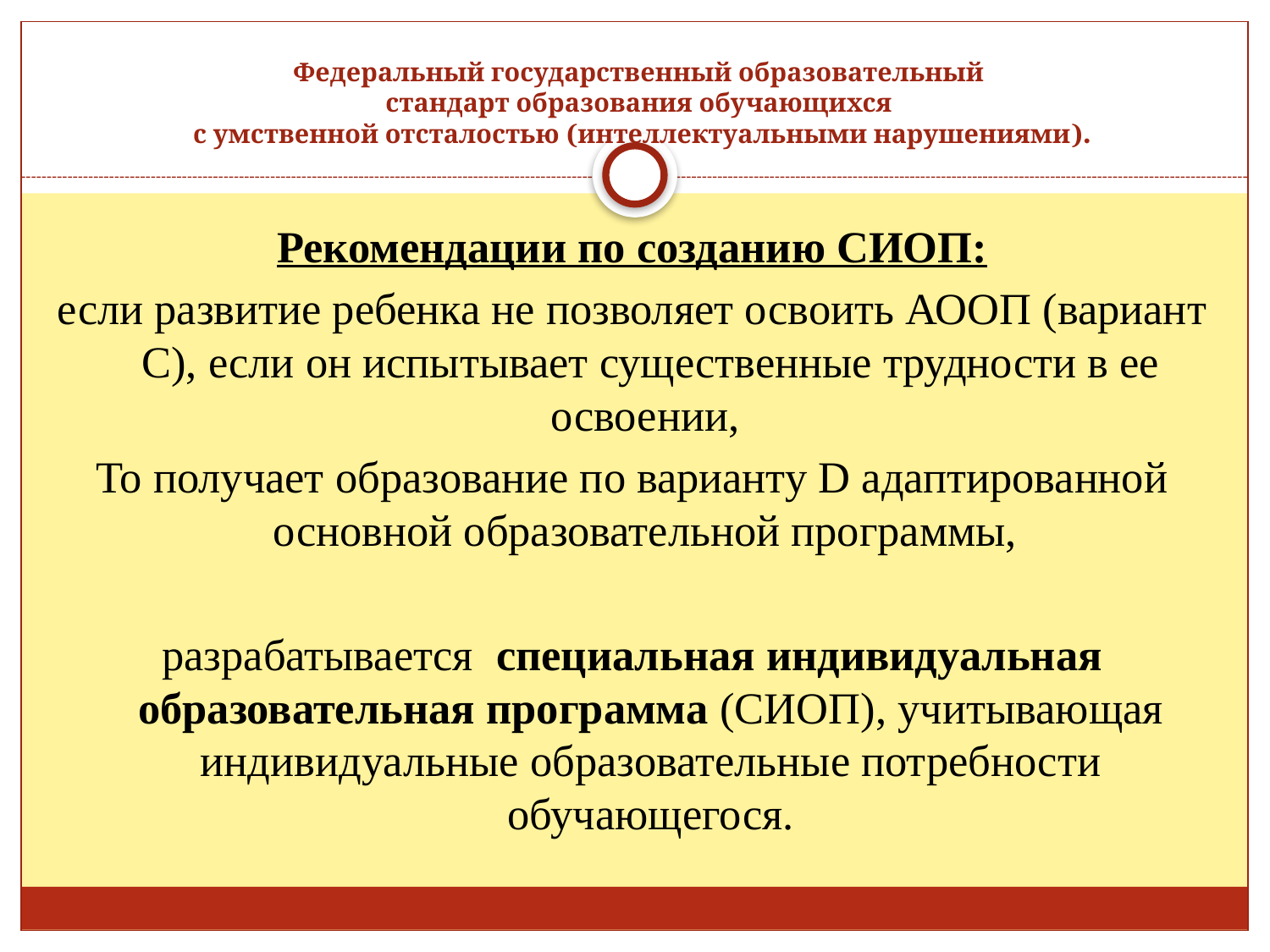

# Федеральный государственный образовательный стандарт образования обучающихся с умственной отсталостью (интеллектуальными нарушениями).
Рекомендации по созданию СИОП:
если развитие ребенка не позволяет освоить АООП (вариант С), если он испытывает существенные трудности в ее освоении,
То получает образование по варианту D адаптированной основной образовательной программы,

разрабатывается  специальная индивидуальная образовательная программа (СИОП), учитывающая индивидуальные образовательные потребности обучающегося.